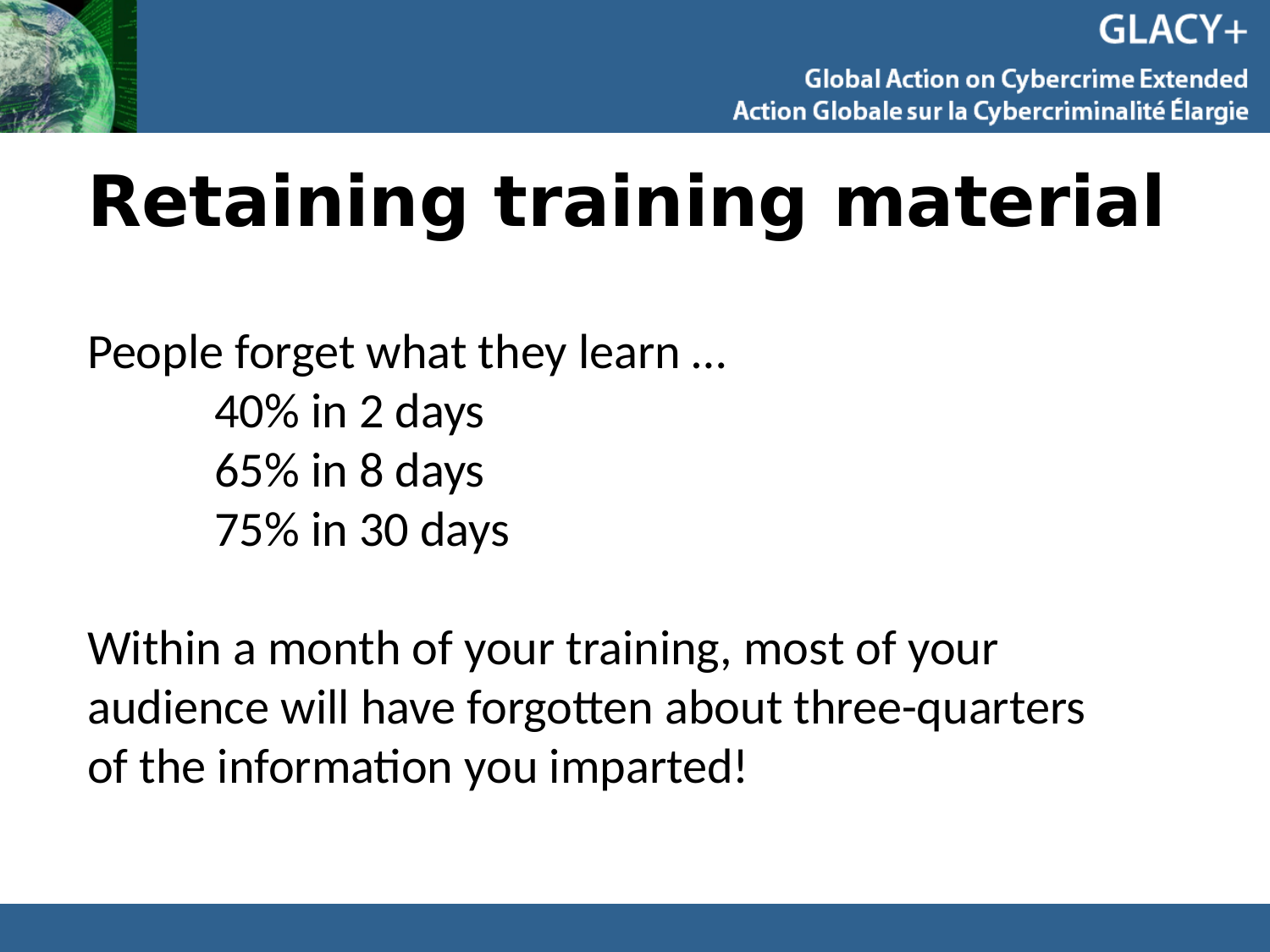

# Retaining training material
People forget what they learn …
40% in 2 days
65% in 8 days
75% in 30 days

Within a month of your training, most of your audience will have forgotten about three-quarters of the information you imparted!